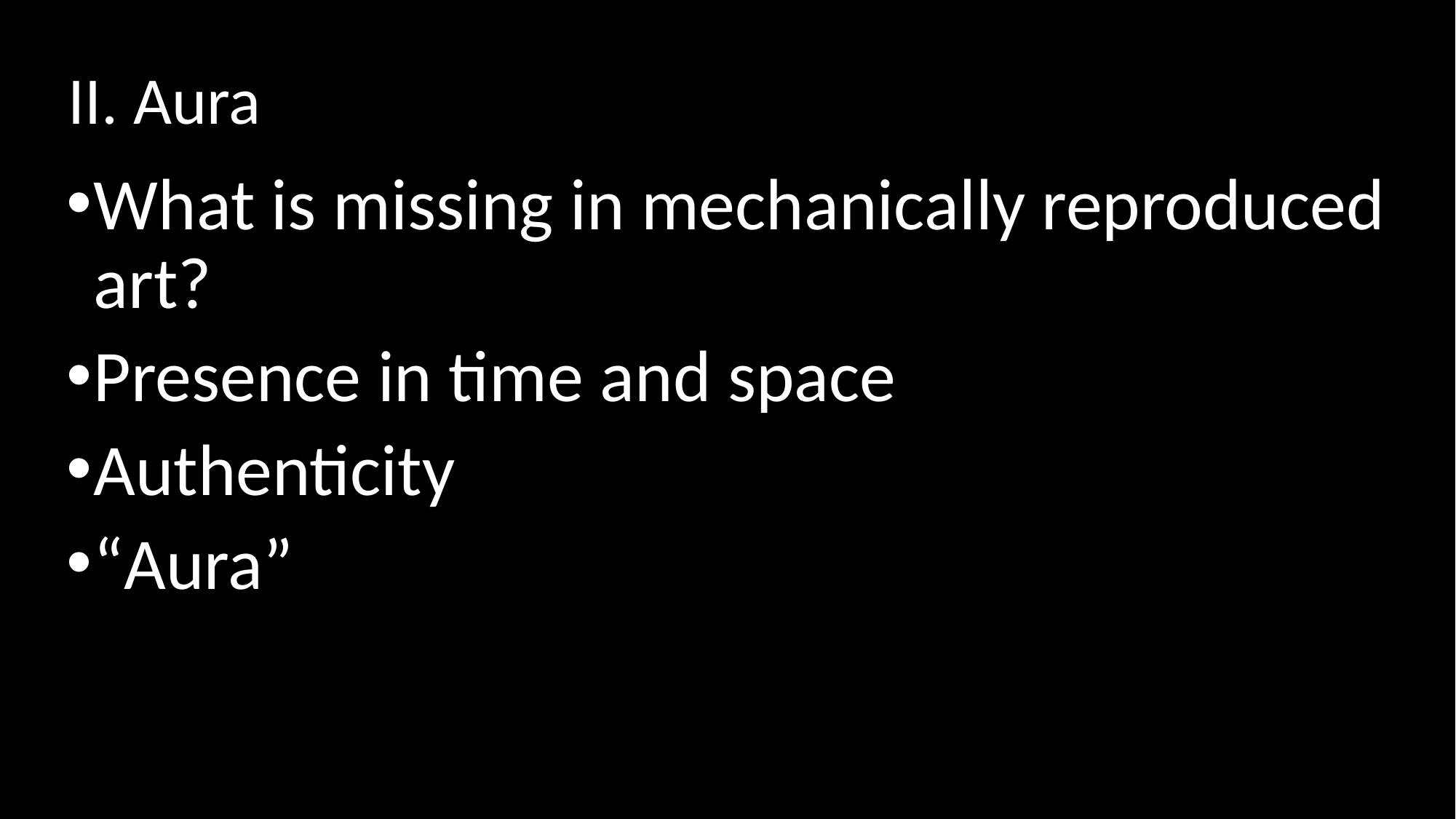

# II. Aura
What is missing in mechanically reproduced art?
Presence in time and space
Authenticity
“Aura”